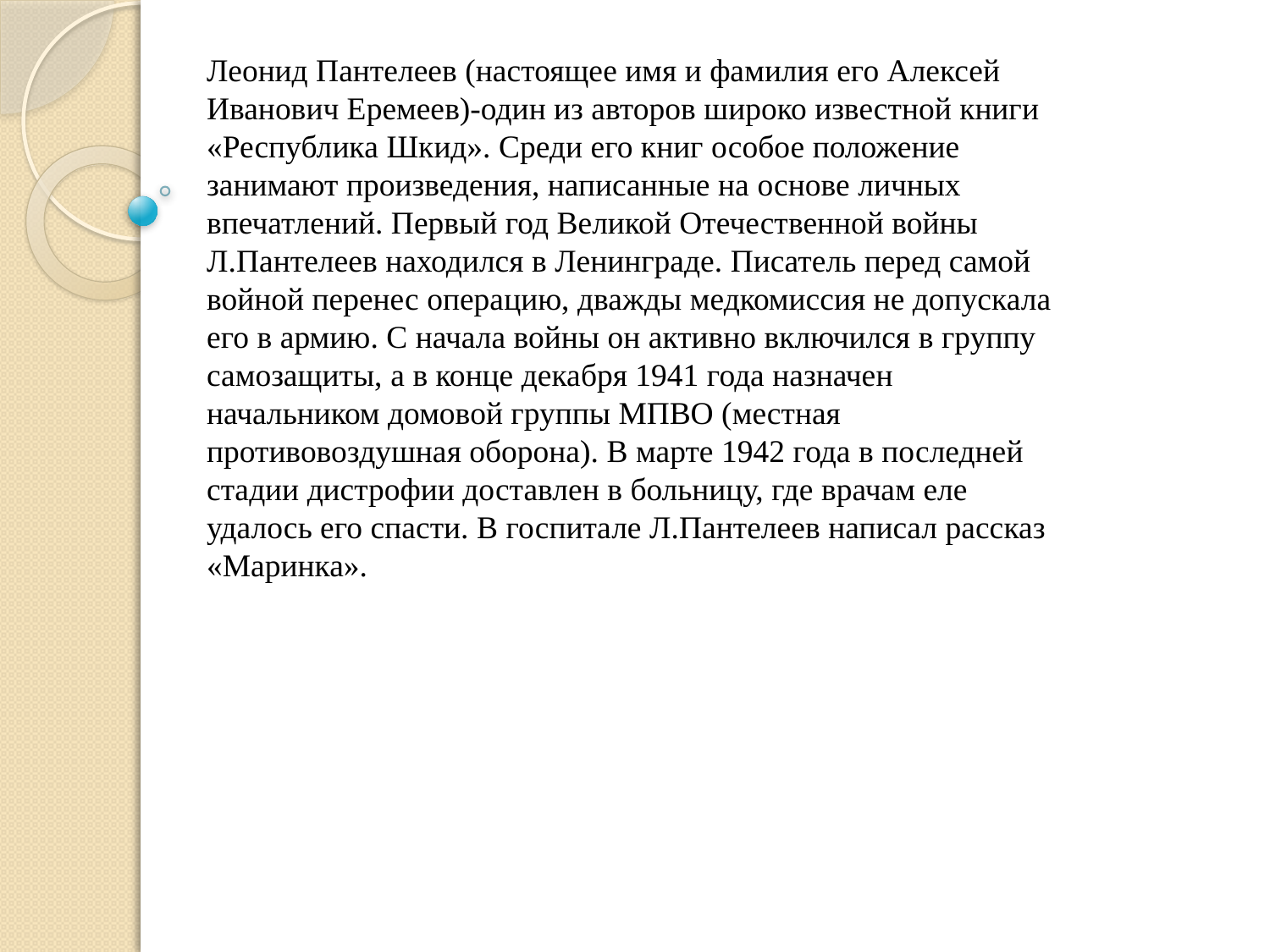

Леонид Пантелеев (настоящее имя и фамилия его Алексей Иванович Еремеев)-один из авторов широко известной книги «Республика Шкид». Среди его книг особое положение занимают произведения, написанные на основе личных впечатлений. Первый год Великой Отечественной войны Л.Пантелеев находился в Ленинграде. Писатель перед самой войной перенес операцию, дважды медкомиссия не допускала его в армию. С начала войны он активно включился в группу самозащиты, а в конце декабря 1941 года назначен начальником домовой группы МПВО (местная противовоздушная оборона). В марте 1942 года в последней стадии дистрофии доставлен в больницу, где врачам еле удалось его спасти. В госпитале Л.Пантелеев написал рассказ «Маринка».

#